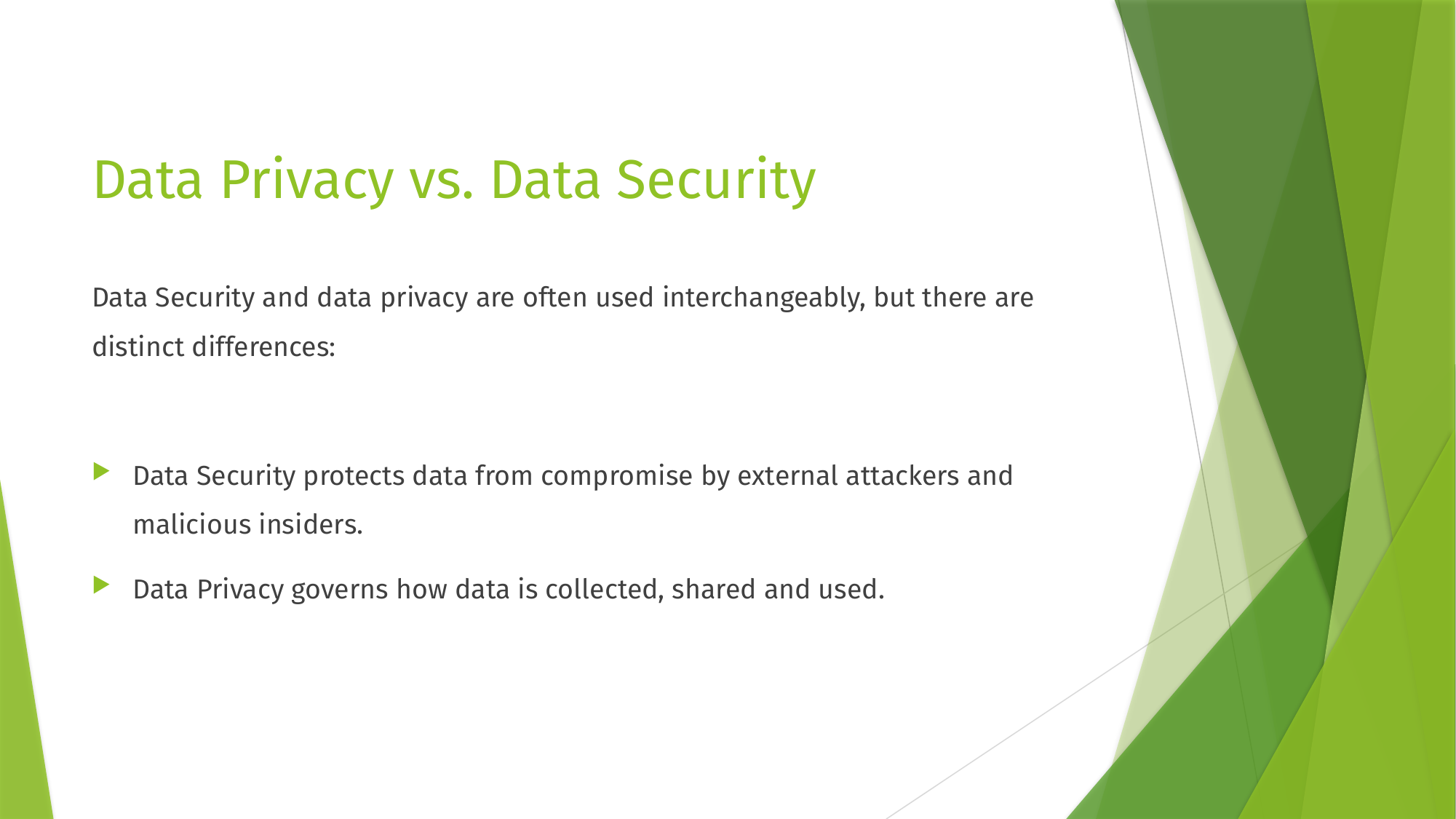

# Data Privacy vs. Data Security
Data Security and data privacy are often used interchangeably, but there are distinct differences:

Data Security protects data from compromise by external attackers and malicious insiders.
Data Privacy governs how data is collected, shared and used.